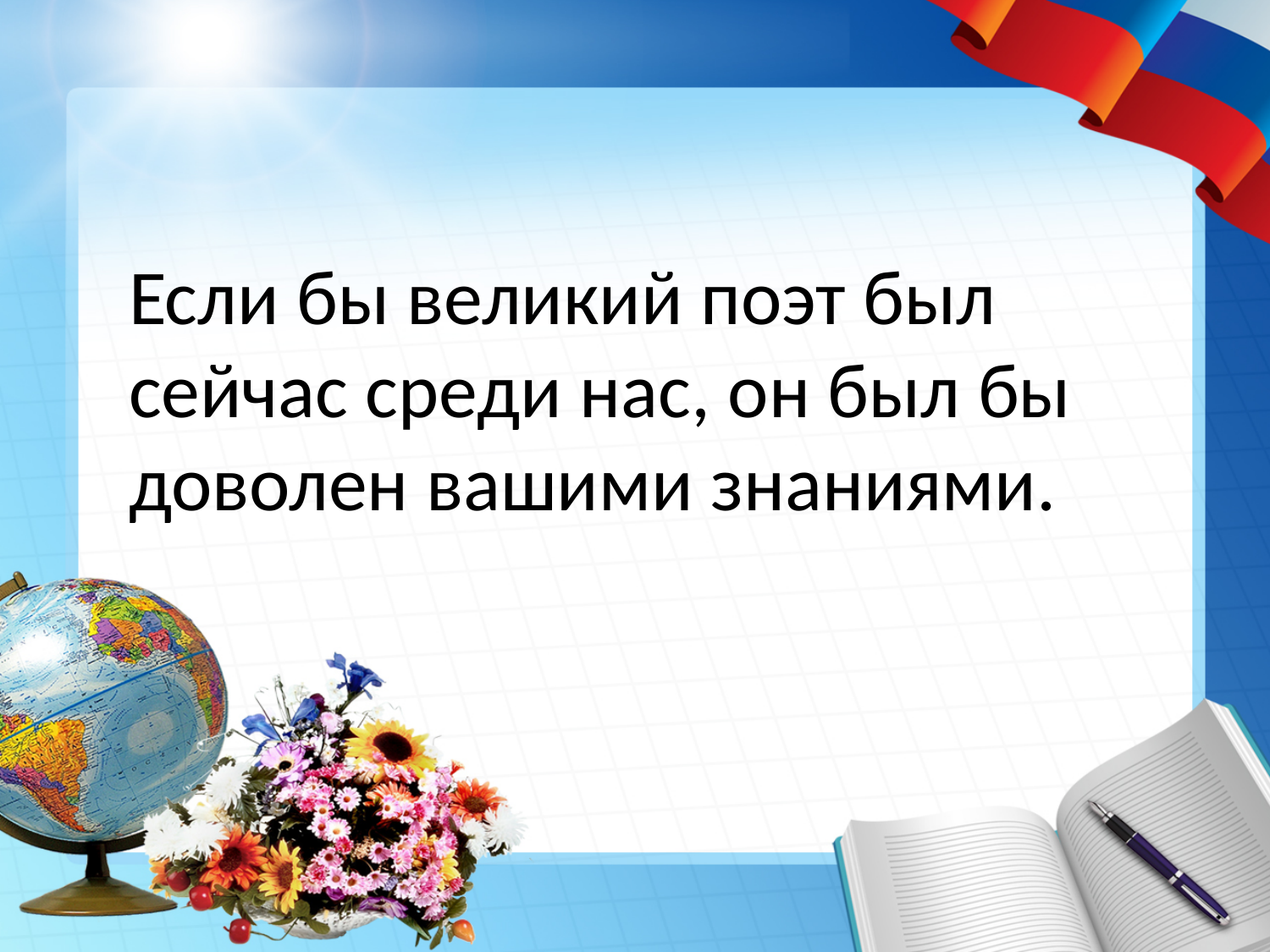

Если бы великий поэт был сейчас среди нас, он был бы доволен вашими знаниями.